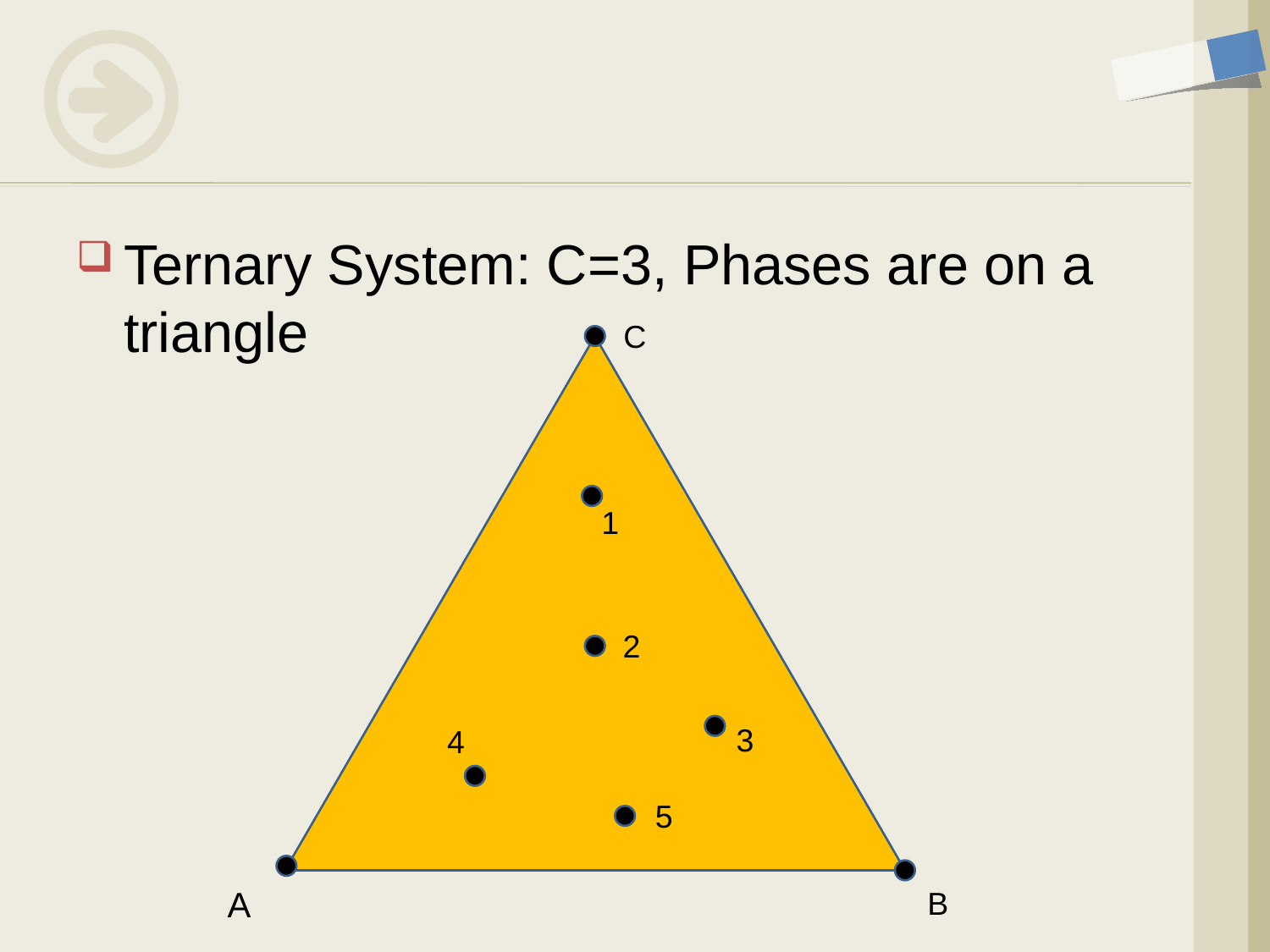

Ternary System: C=3, Phases are on a triangle
C

1
2

3
4

5

A
B